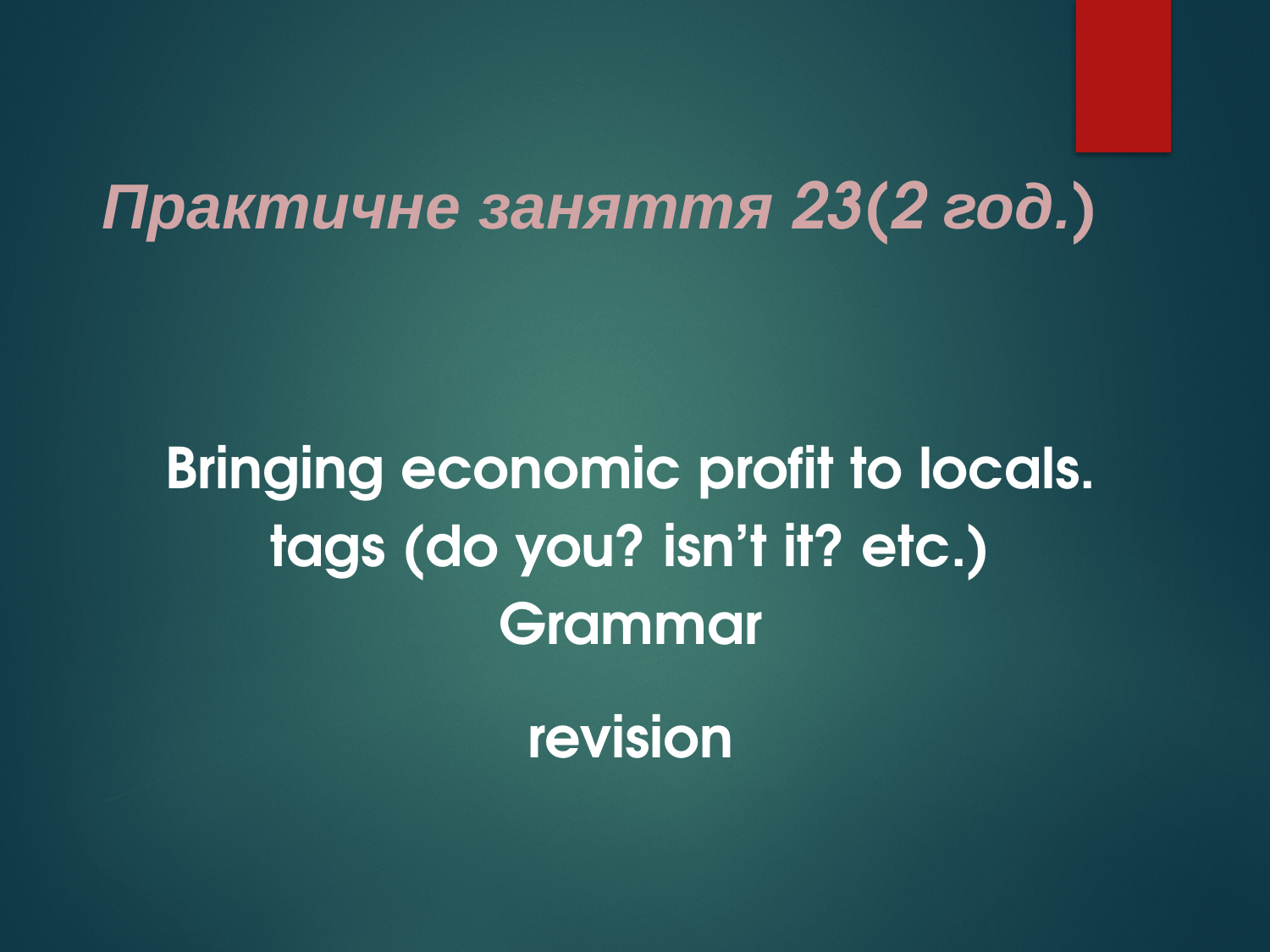

# Практичне заняття 23(2 год.)
Bringing economic profit to locals. tags (do you? isn’t it? etc.) Grammar
revision